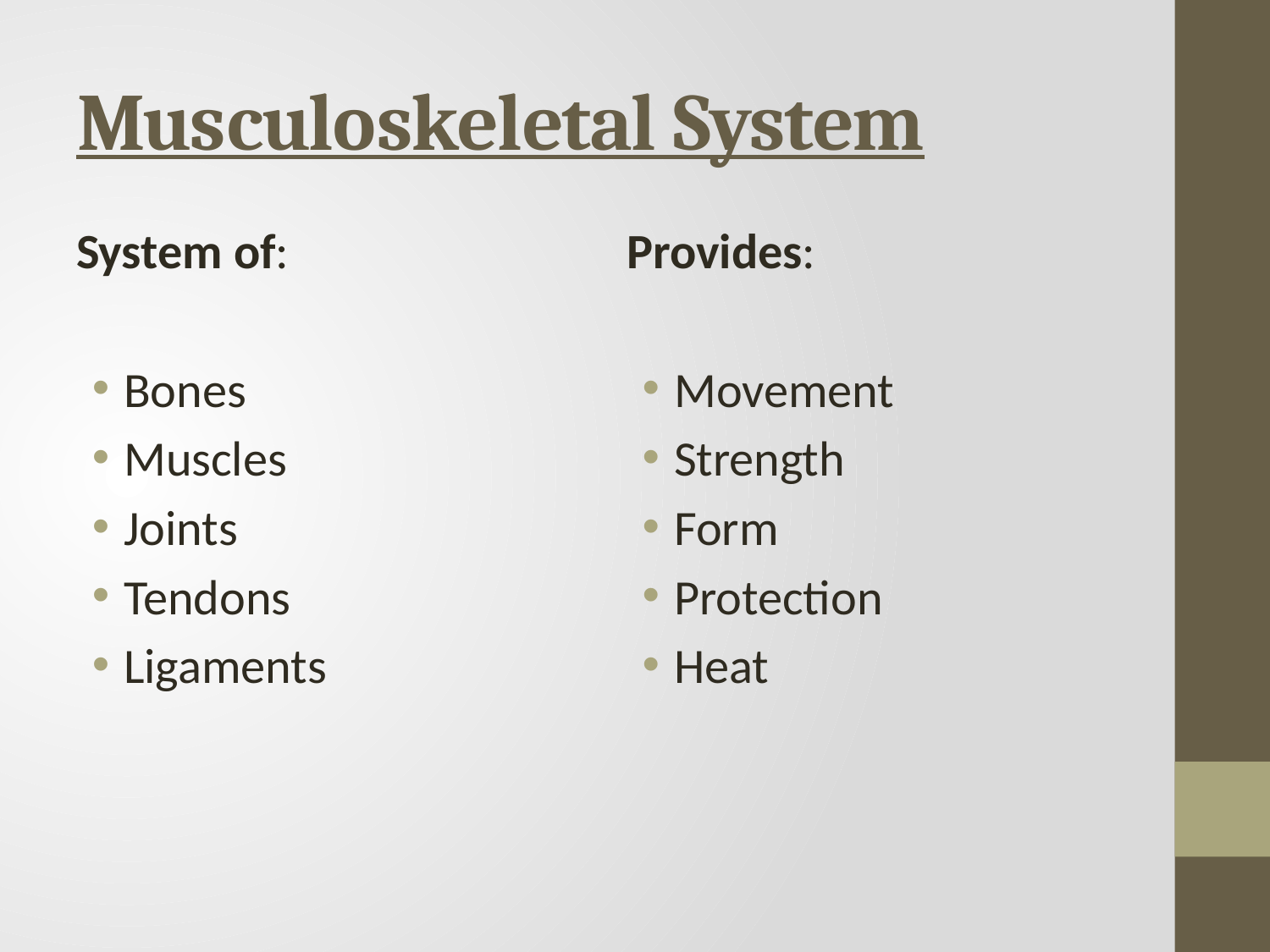

# Musculoskeletal System
System of:

Bones
Muscles
Joints
Tendons
Ligaments
Provides:

Movement
Strength
Form
Protection
Heat